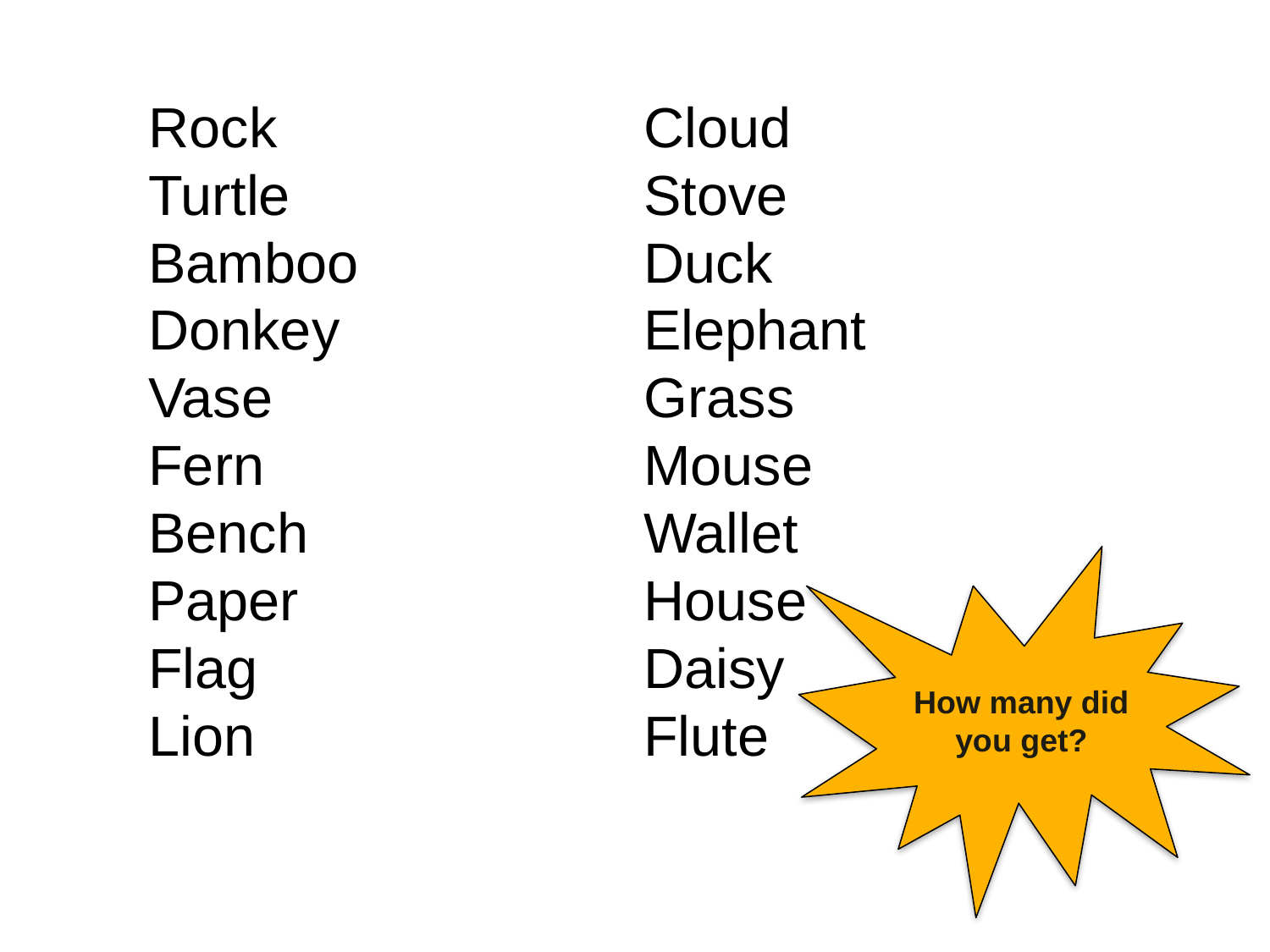

Rock
Turtle
Bamboo
Donkey
Vase
Fern
Bench
Paper
Flag
Lion

Cloud
Stove
Duck
Elephant
Grass
Mouse
Wallet
House
Daisy
Flute

How many did you get?